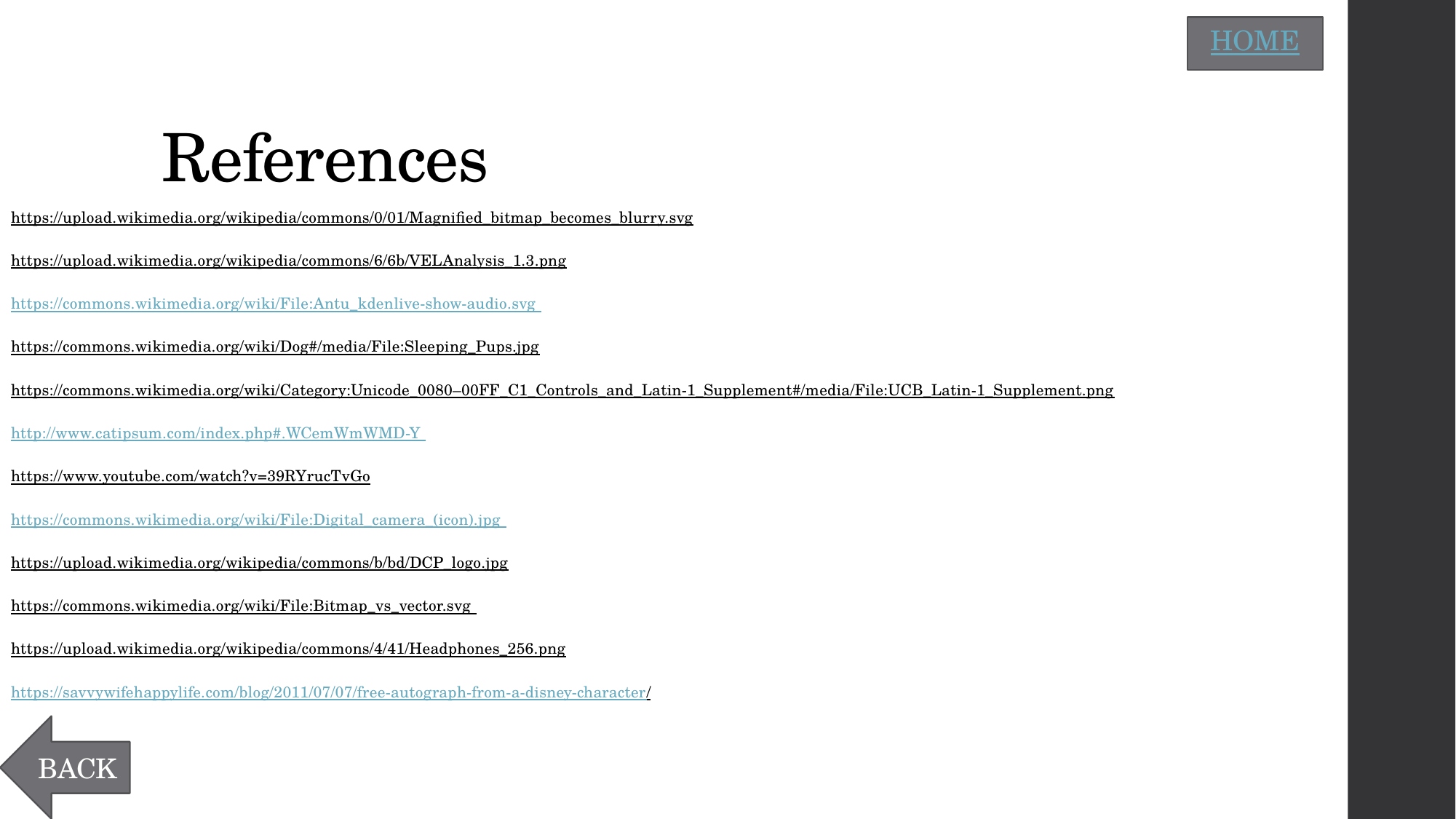

HOME
# References
https://upload.wikimedia.org/wikipedia/commons/0/01/Magnified_bitmap_becomes_blurry.svg
https://upload.wikimedia.org/wikipedia/commons/6/6b/VELAnalysis_1.3.png
https://commons.wikimedia.org/wiki/File:Antu_kdenlive-show-audio.svg
https://commons.wikimedia.org/wiki/Dog#/media/File:Sleeping_Pups.jpg
https://commons.wikimedia.org/wiki/Category:Unicode_0080–00FF_C1_Controls_and_Latin-1_Supplement#/media/File:UCB_Latin-1_Supplement.png
http://www.catipsum.com/index.php#.WCemWmWMD-Y
https://www.youtube.com/watch?v=39RYrucTvGo
https://commons.wikimedia.org/wiki/File:Digital_camera_(icon).jpg
https://upload.wikimedia.org/wikipedia/commons/b/bd/DCP_logo.jpg
https://commons.wikimedia.org/wiki/File:Bitmap_vs_vector.svg
https://upload.wikimedia.org/wikipedia/commons/4/41/Headphones_256.png
https://savvywifehappylife.com/blog/2011/07/07/free-autograph-from-a-disney-character/
BACK